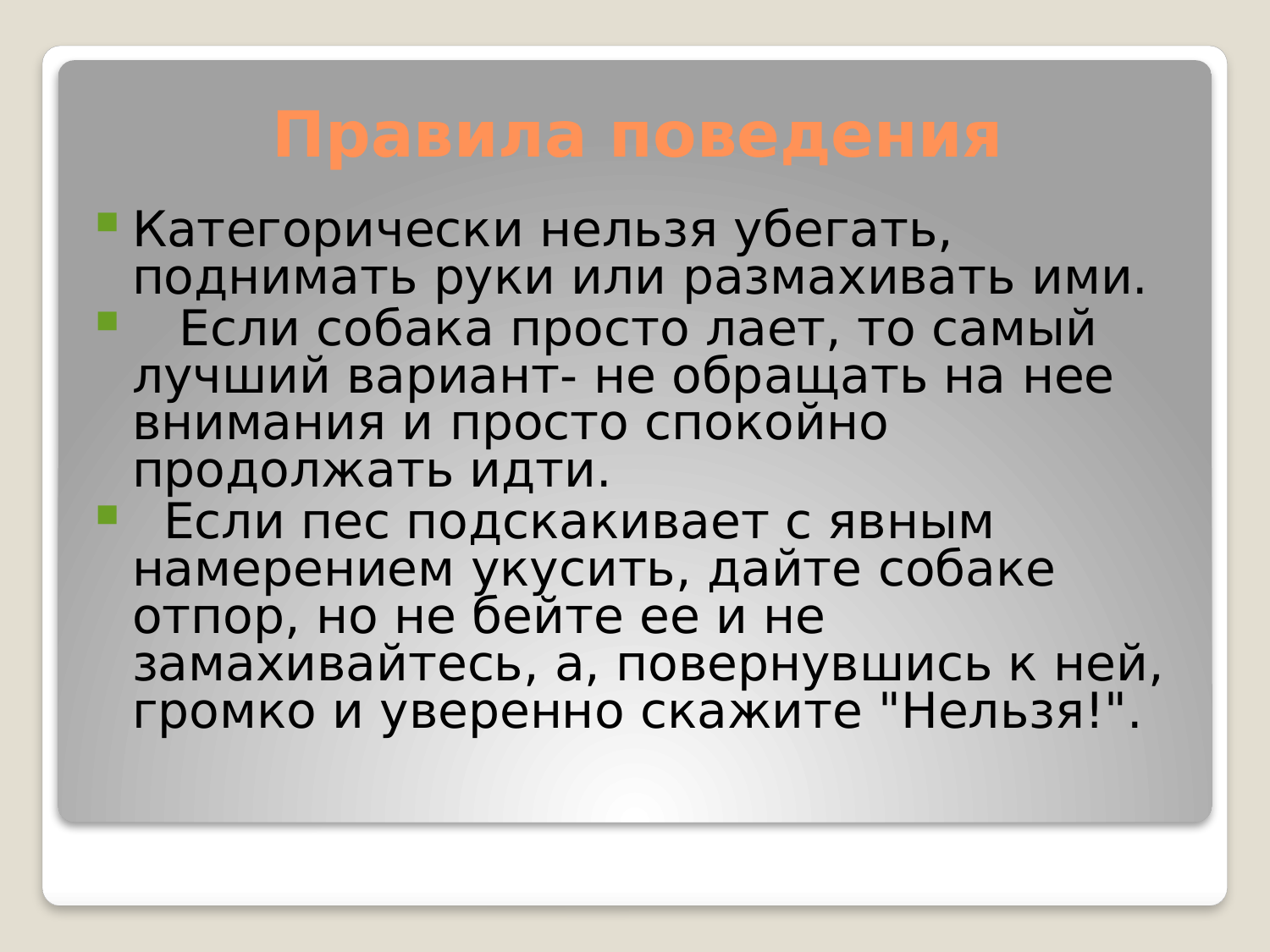

# Правила поведения
Категорически нельзя убегать, поднимать руки или размахивать ими.
   Если собака просто лает, то самый лучший вариант- не обращать на нее внимания и просто спокойно продолжать идти.
  Если пес подскакивает с явным намерением укусить, дайте собаке отпор, но не бейте ее и не замахивайтесь, а, повернувшись к ней, громко и уверенно скажите "Нельзя!".